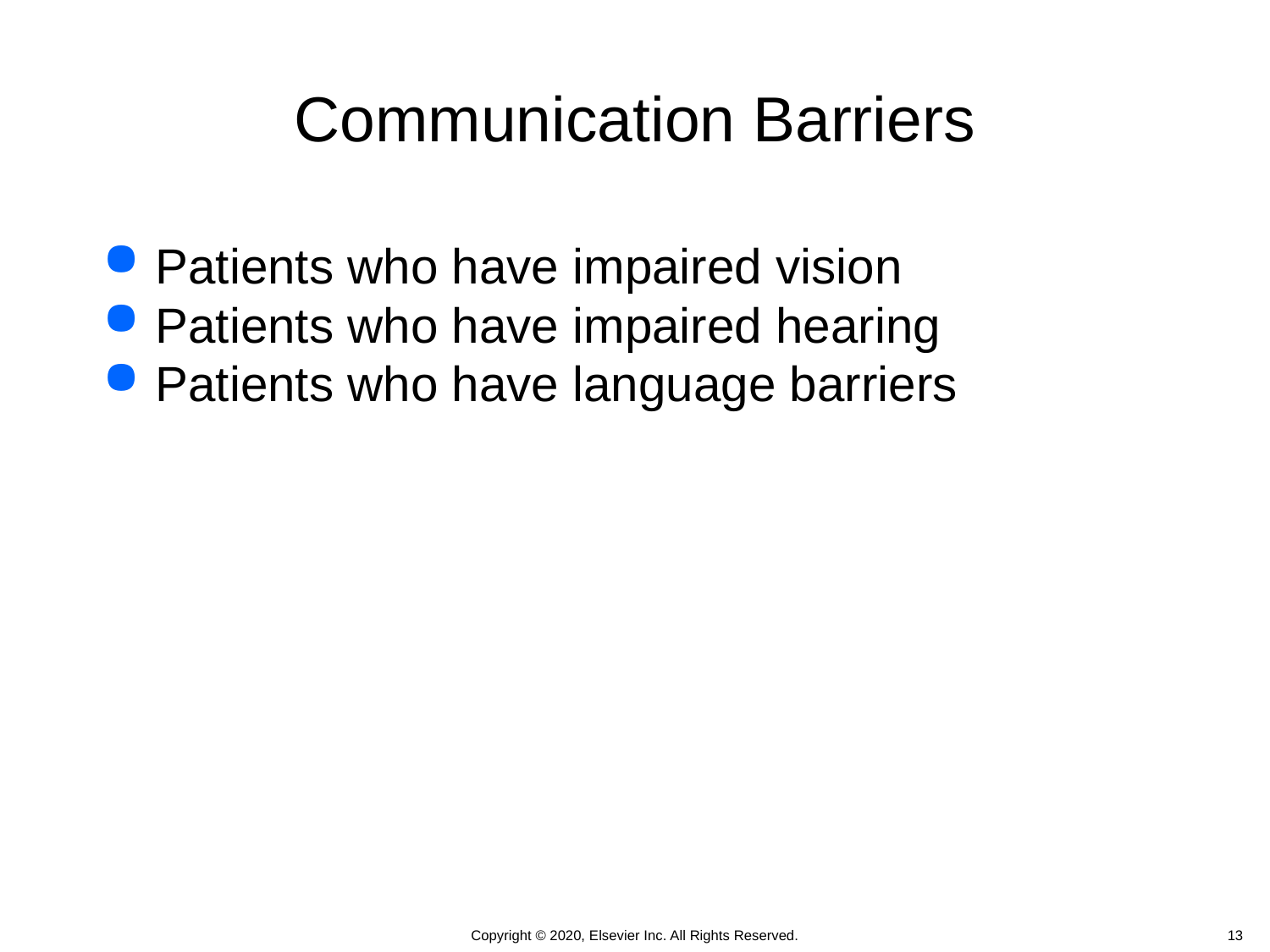

# Communication Barriers
Patients who have impaired vision
Patients who have impaired hearing
Patients who have language barriers
 13